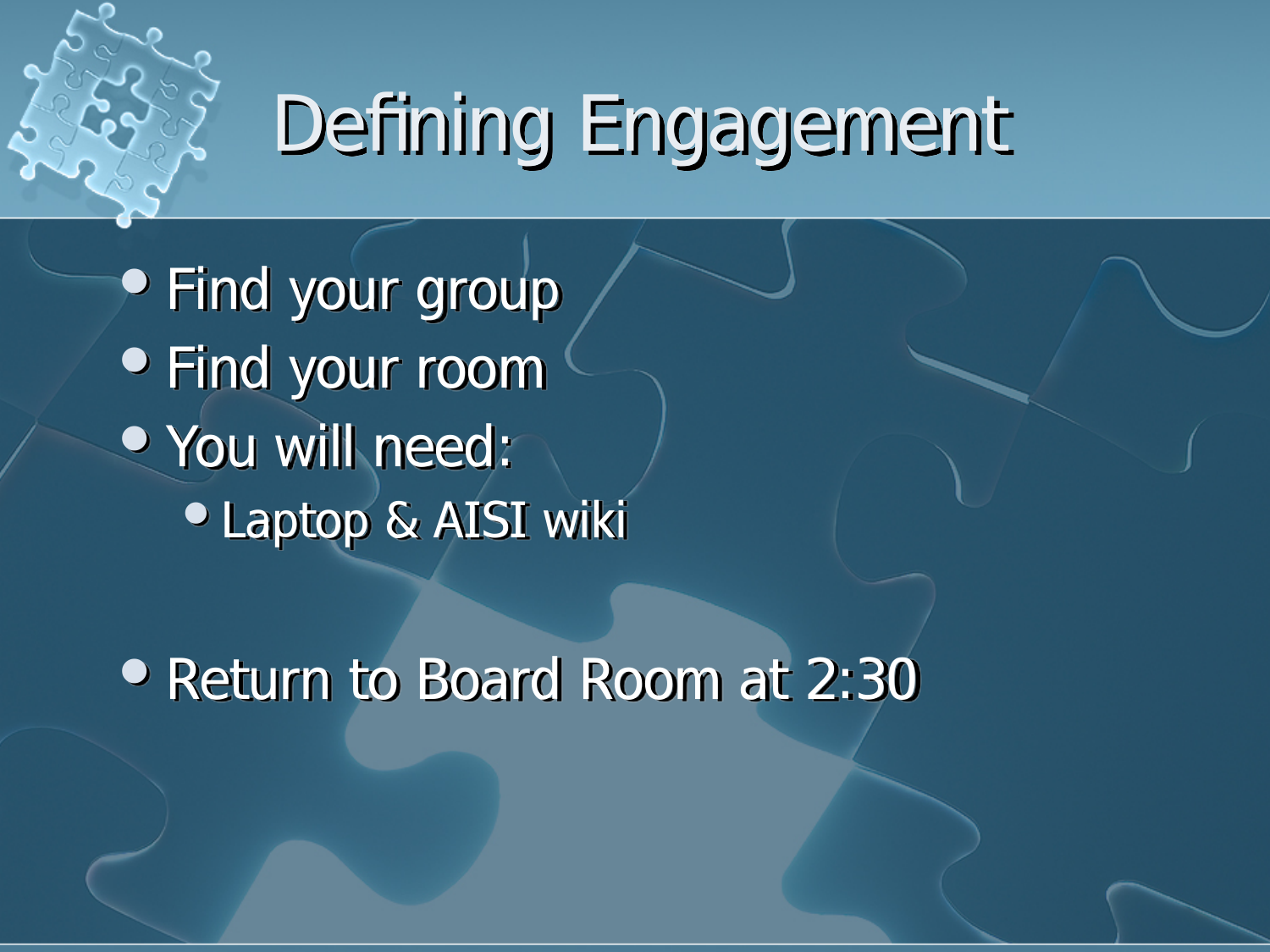

# Defining Engagement
Find your group
Find your room
You will need:
Laptop & AISI wiki

Return to Board Room at 2:30